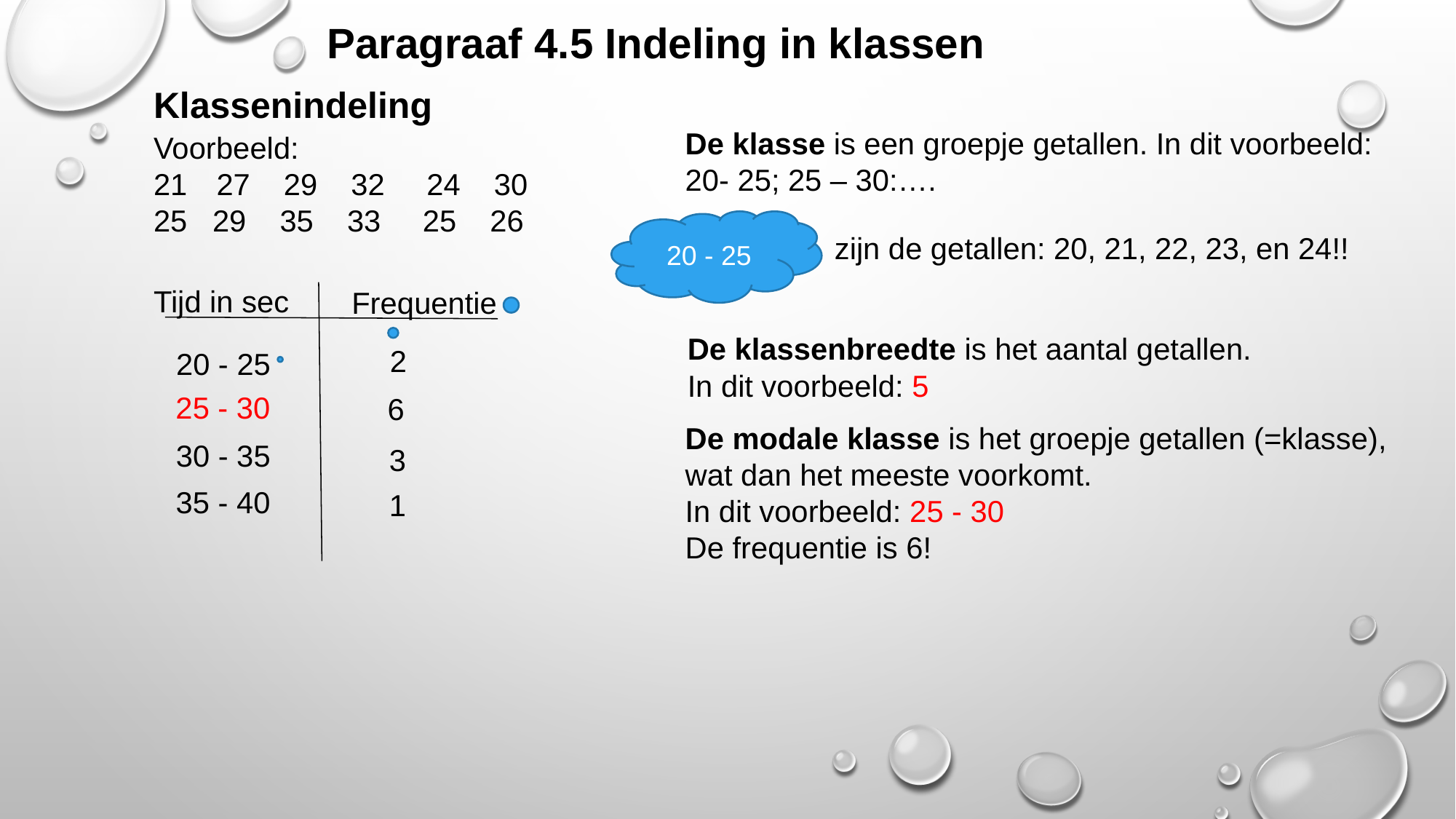

Paragraaf 4.5 Indeling in klassen
Klassenindeling
De klasse is een groepje getallen. In dit voorbeeld: 20- 25; 25 – 30:….
Voorbeeld:
 27    29    32     24    30
25   29    35    33     25    26
20 - 25
zijn de getallen: 20, 21, 22, 23, en 24!!
Tijd in sec
Frequentie
De klassenbreedte is het aantal getallen.
In dit voorbeeld: 5
2
20 - 25
25 - 30
6
De modale klasse is het groepje getallen (=klasse), wat dan het meeste voorkomt.
In dit voorbeeld: 25 - 30
De frequentie is 6!
30 - 35
3
35 - 40
1